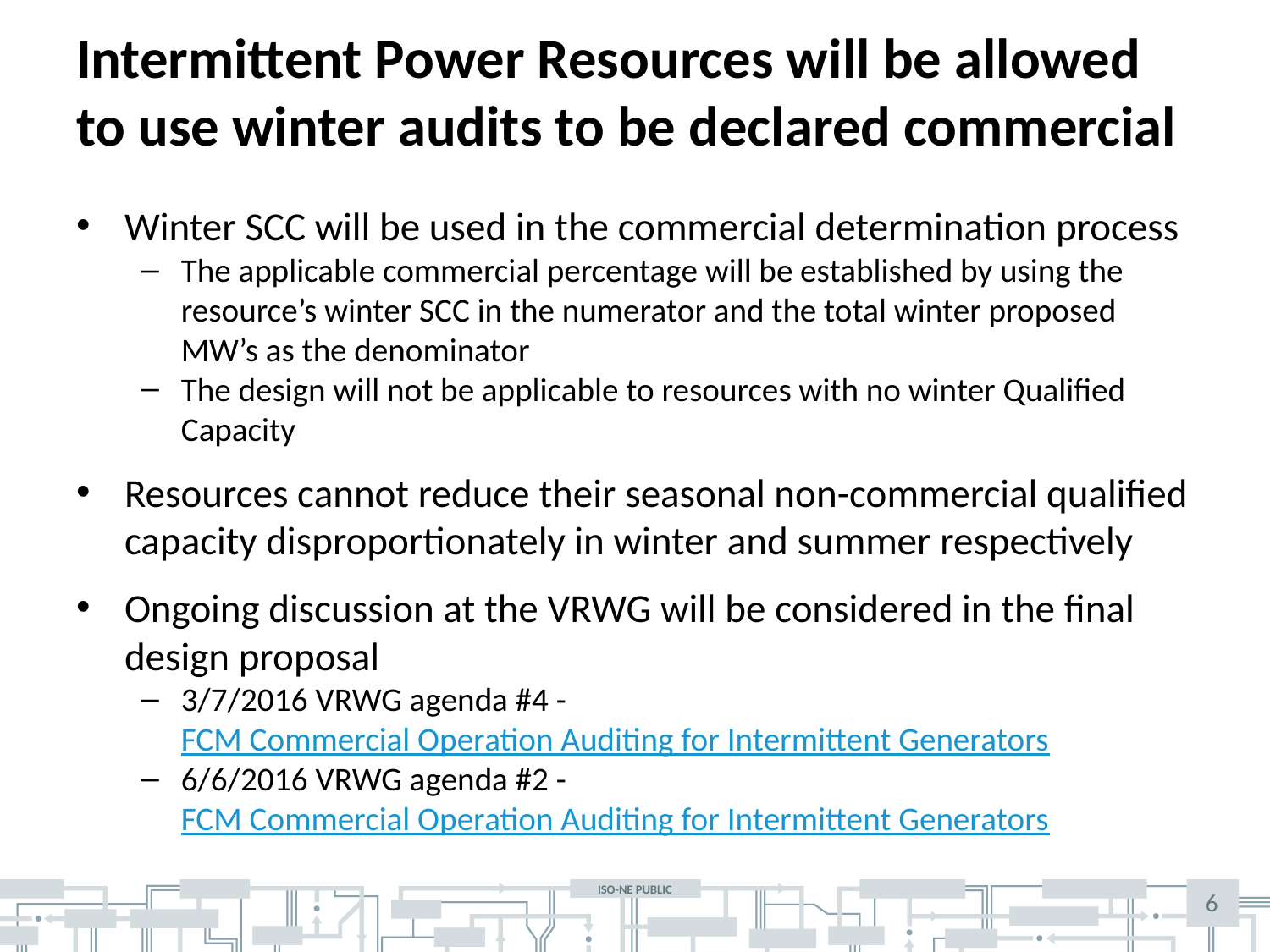

# Intermittent Power Resources will be allowed to use winter audits to be declared commercial
Winter SCC will be used in the commercial determination process
The applicable commercial percentage will be established by using the resource’s winter SCC in the numerator and the total winter proposed MW’s as the denominator
The design will not be applicable to resources with no winter Qualified Capacity
Resources cannot reduce their seasonal non-commercial qualified capacity disproportionately in winter and summer respectively
Ongoing discussion at the VRWG will be considered in the final design proposal
3/7/2016 VRWG agenda #4 - FCM Commercial Operation Auditing for Intermittent Generators
6/6/2016 VRWG agenda #2 - FCM Commercial Operation Auditing for Intermittent Generators
6